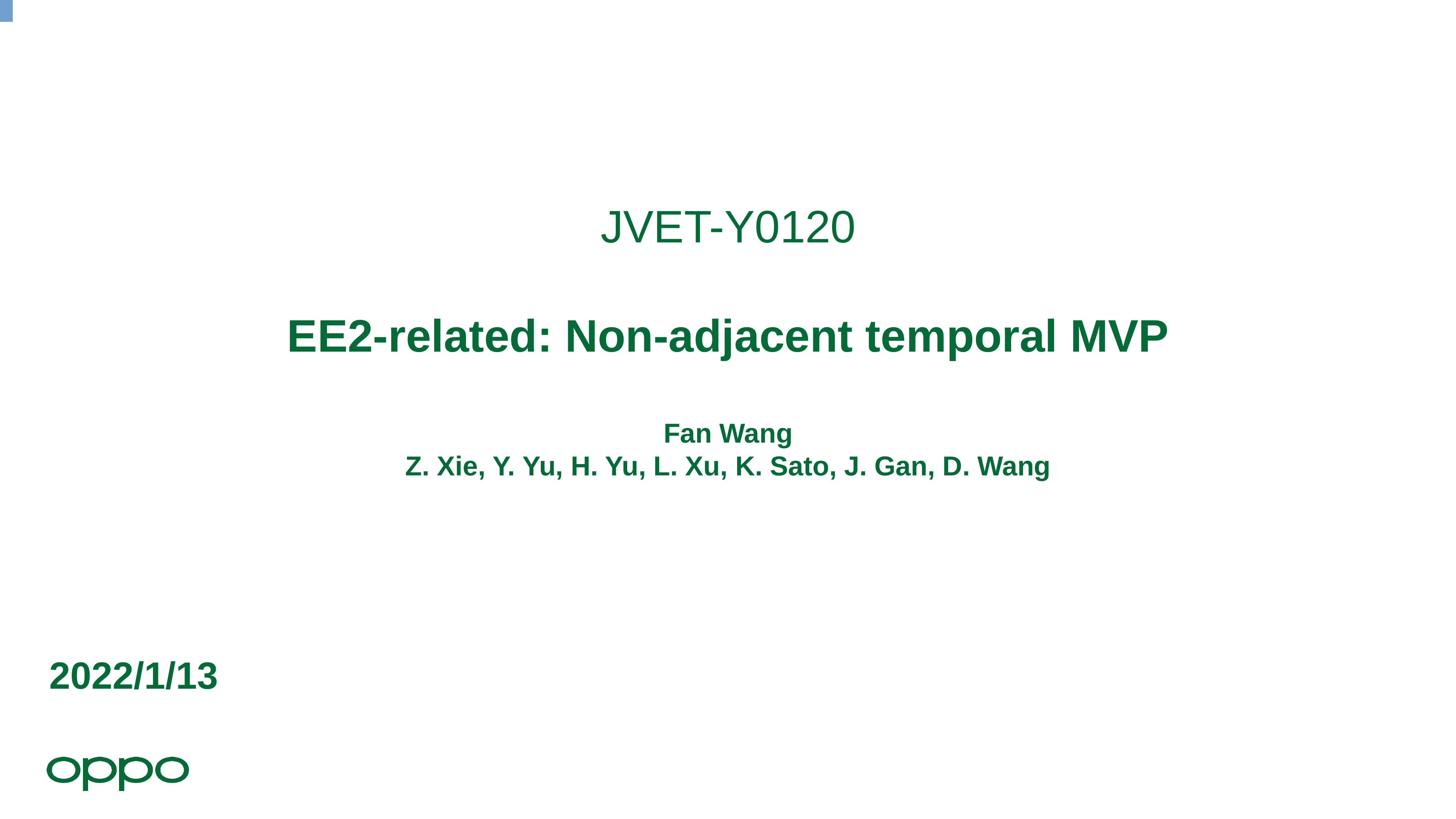

# JVET-Y0120 EE2-related: Non-adjacent temporal MVP Fan Wang Z. Xie, Y. Yu, H. Yu, L. Xu, K. Sato, J. Gan, D. Wang